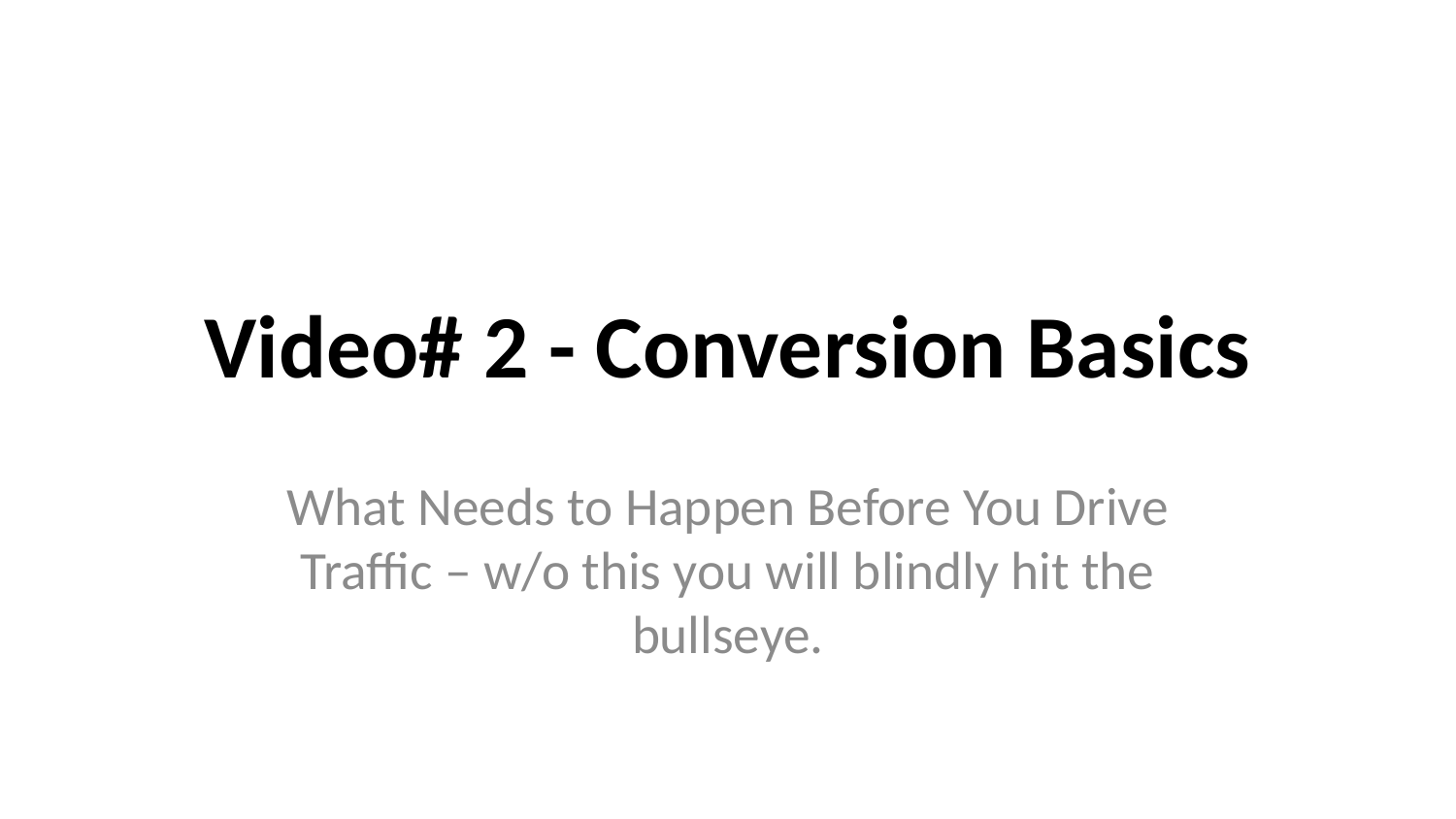

# Video# 2 - Conversion Basics
What Needs to Happen Before You Drive Traffic – w/o this you will blindly hit the bullseye.